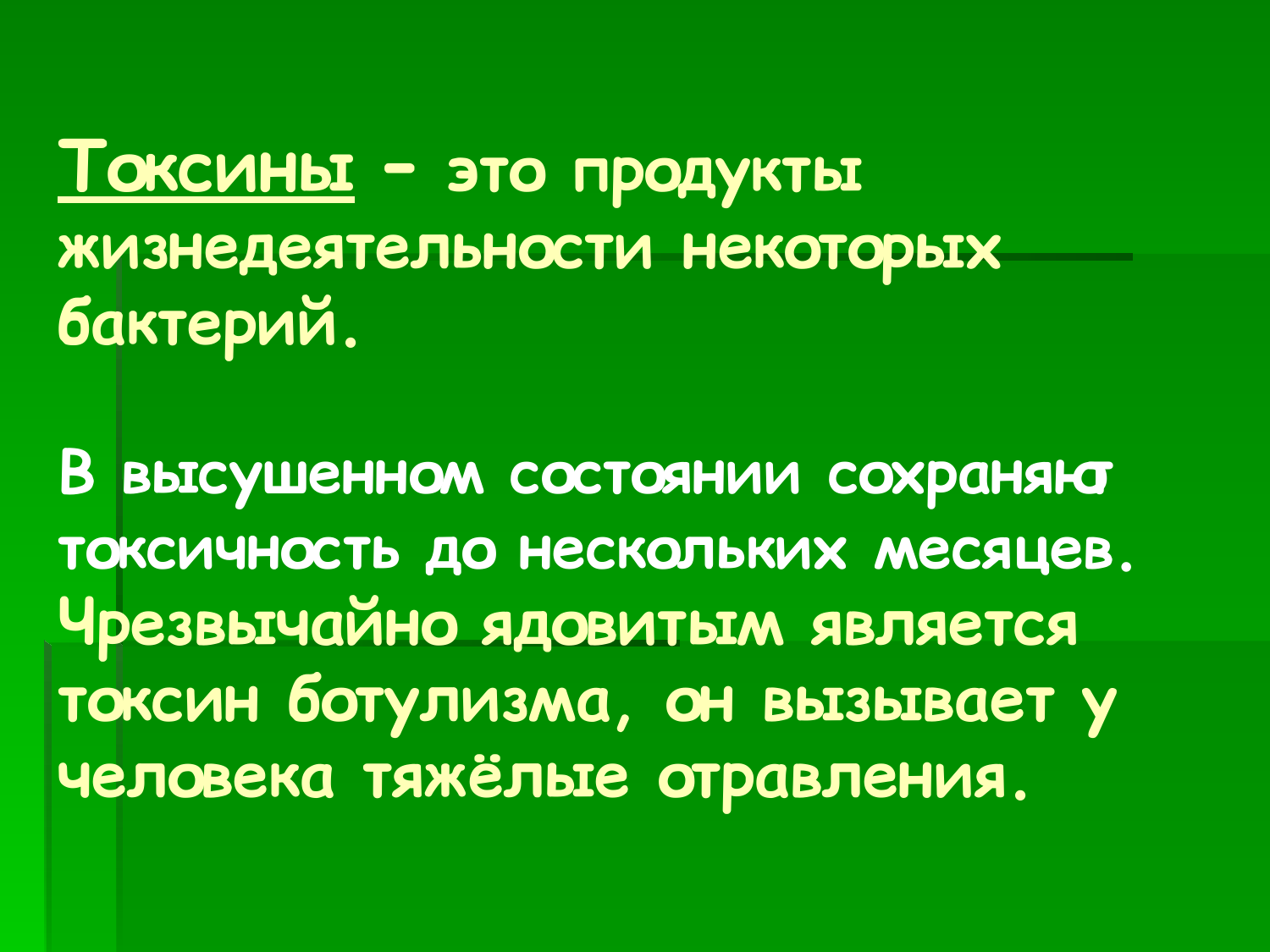

# Токсины – это продукты жизнедеятельности некоторых бактерий. В высушенном состоянии сохраняют токсичность до нескольких месяцев. Чрезвычайно ядовитым является токсин ботулизма, он вызывает у человека тяжёлые отравления.